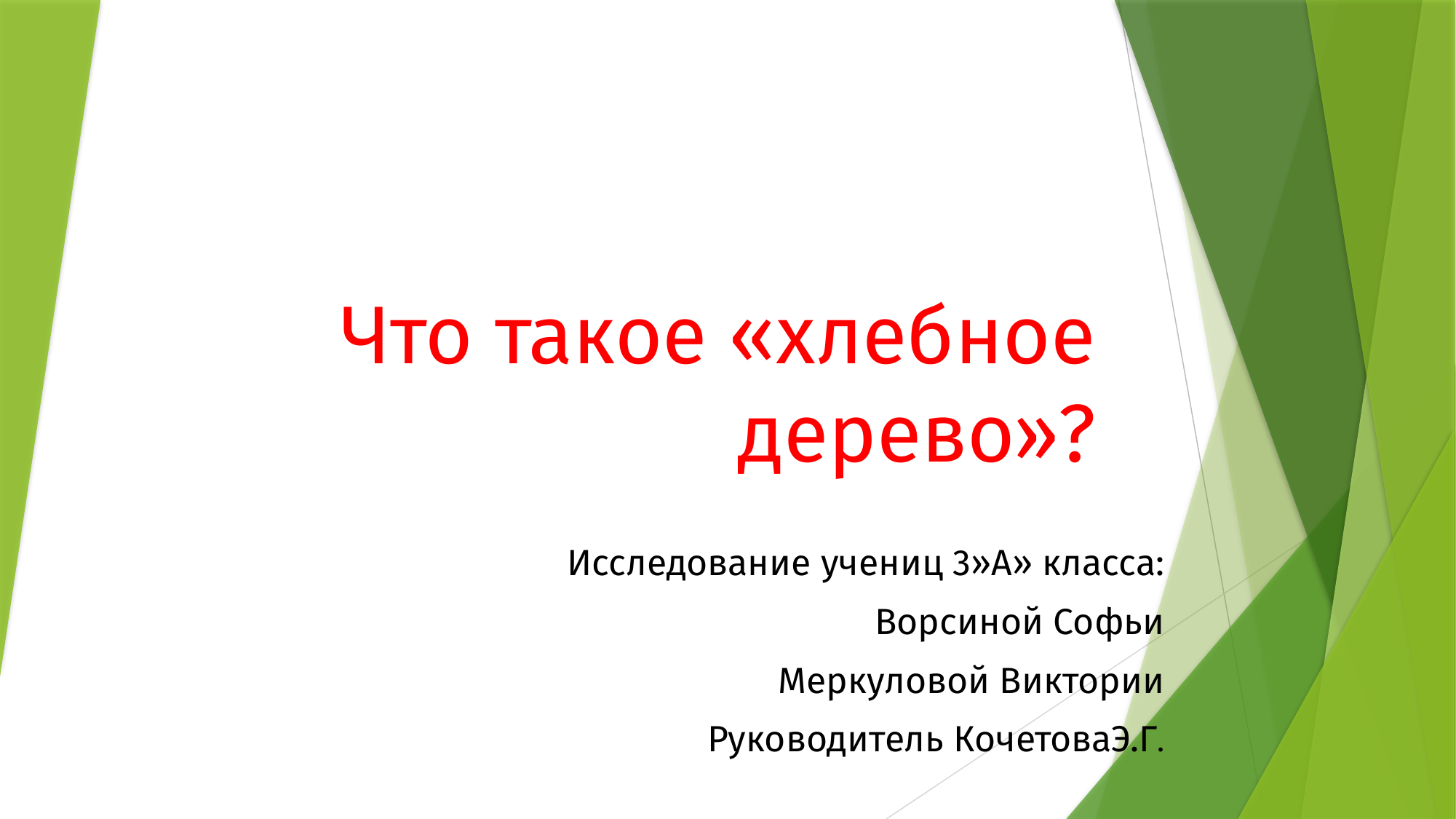

# Что такое «хлебное дерево»?
Исследование учениц 3»А» класса:
 Ворсиной Софьи
Меркуловой Виктории
Руководитель КочетоваЭ.Г.